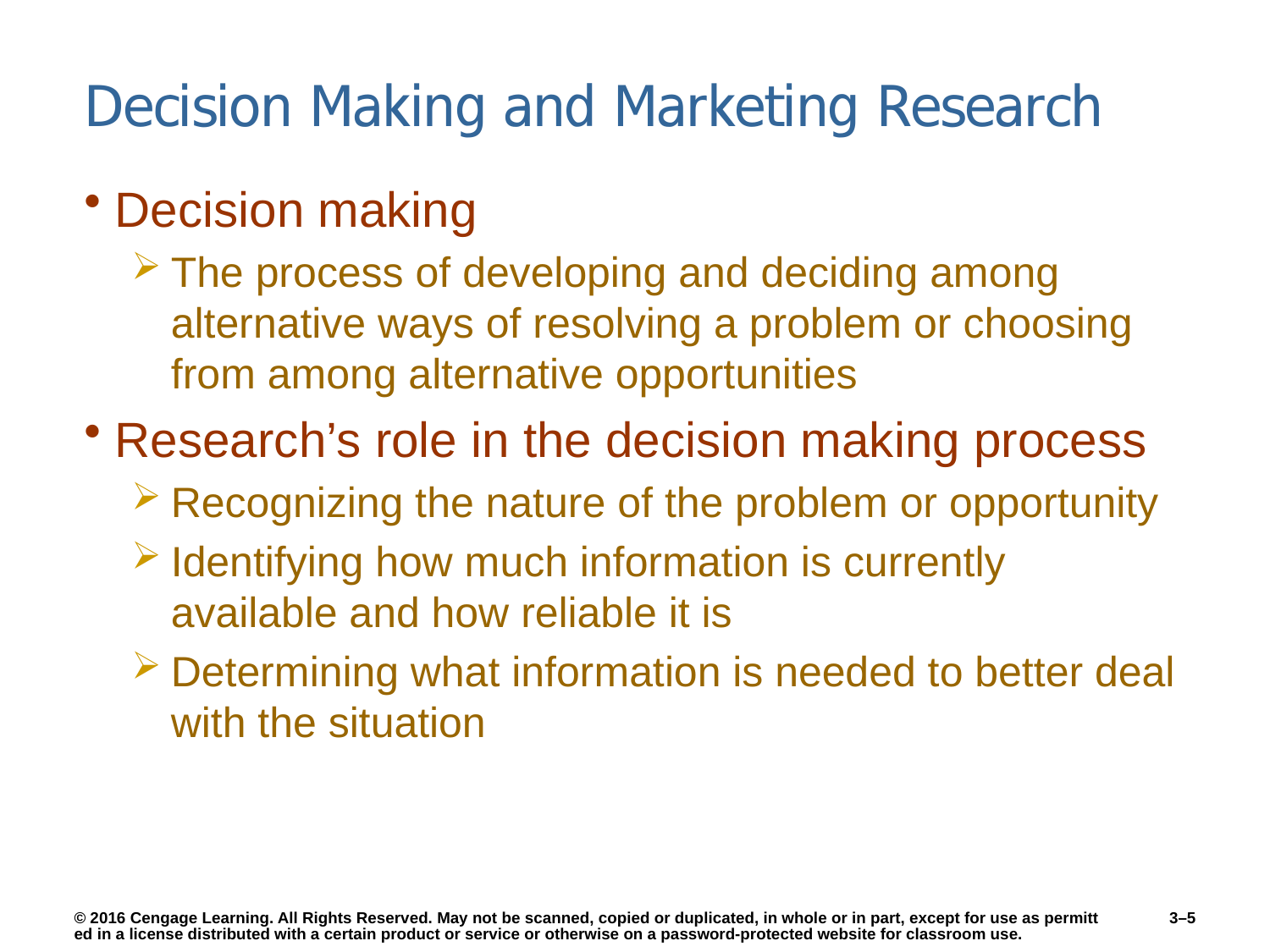

# Decision Making and Marketing Research
Decision making
The process of developing and deciding among alternative ways of resolving a problem or choosing from among alternative opportunities
Research’s role in the decision making process
Recognizing the nature of the problem or opportunity
Identifying how much information is currently available and how reliable it is
Determining what information is needed to better deal with the situation
3–5
© 2016 Cengage Learning. All Rights Reserved. May not be scanned, copied or duplicated, in whole or in part, except for use as permitted in a license distributed with a certain product or service or otherwise on a password-protected website for classroom use.